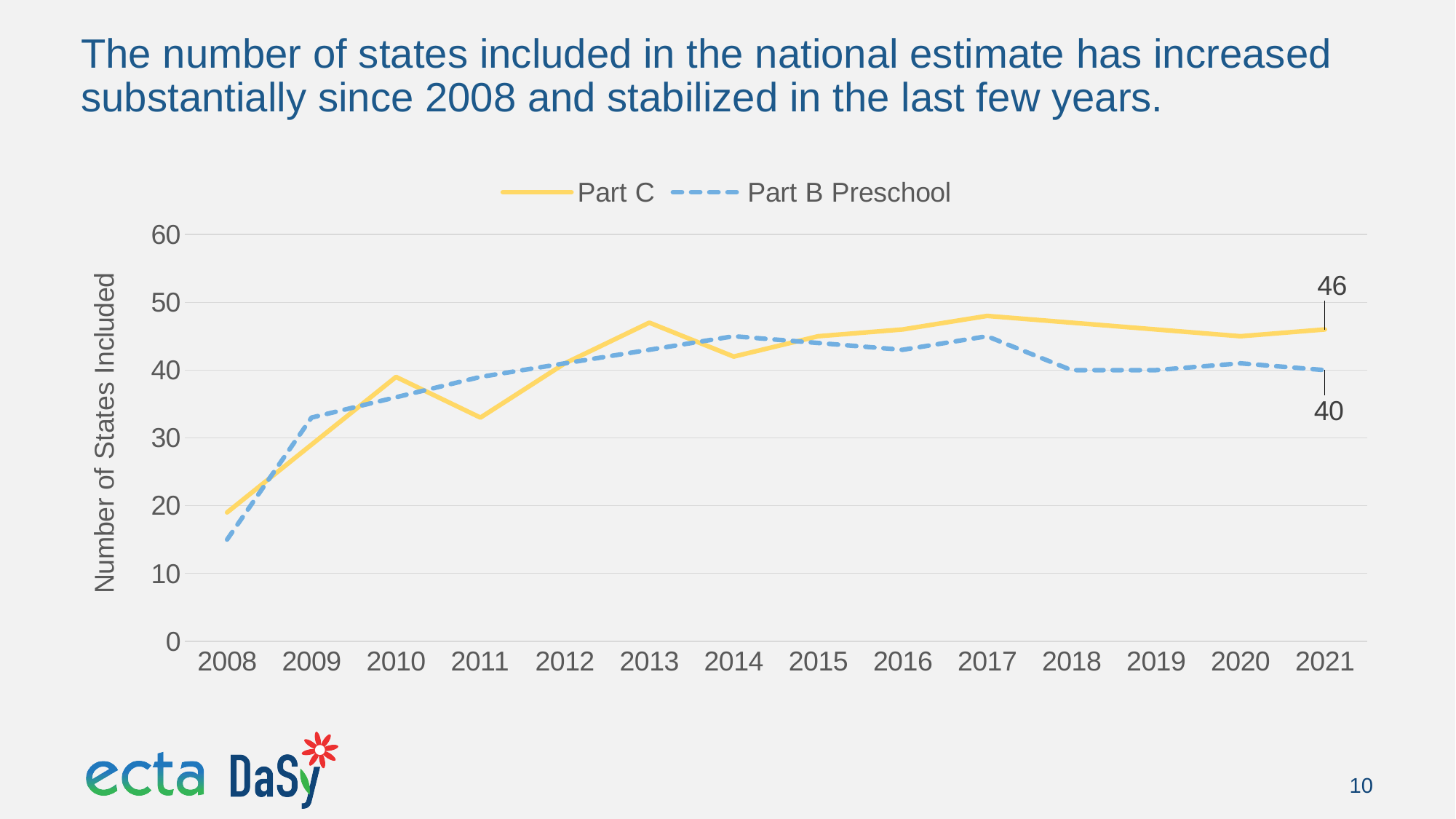

# The number of states included in the national estimate has increased substantially since 2008 and stabilized in the last few years.

### Chart

| Category | Part C | Part B Preschool |
|---|---|---|
| 2008 | 19.0 | 15.0 |
| 2009 | 29.0 | 33.0 |
| 2010 | 39.0 | 36.0 |
| 2011 | 33.0 | 39.0 |
| 2012 | 41.0 | 41.0 |
| 2013 | 47.0 | 43.0 |
| 2014 | 42.0 | 45.0 |
| 2015 | 45.0 | 44.0 |
| 2016 | 46.0 | 43.0 |
| 2017 | 48.0 | 45.0 |
| 2018 | 47.0 | 40.0 |
| 2019 | 46.0 | 40.0 |
| 2020 | 45.0 | 41.0 |
| 2021 | 46.0 | 40.0 |
10